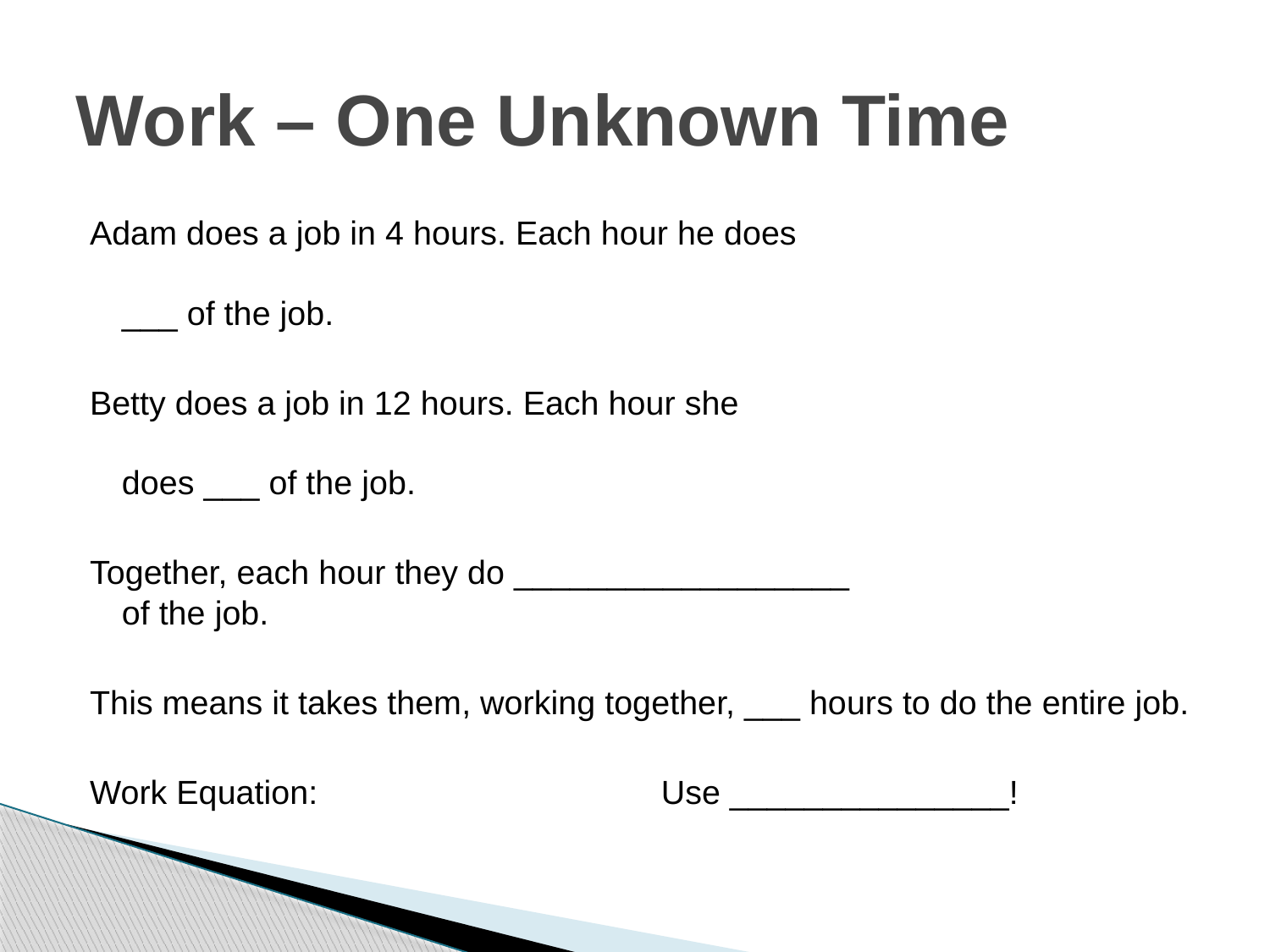

# Work – One Unknown Time
Adam does a job in 4 hours. Each hour he does
___ of the job.

Betty does a job in 12 hours. Each hour she
does ___ of the job.

Together, each hour they do __________________
of the job.

This means it takes them, working together, ___ hours to do the entire job.

Work Equation:                                     Use _______________!